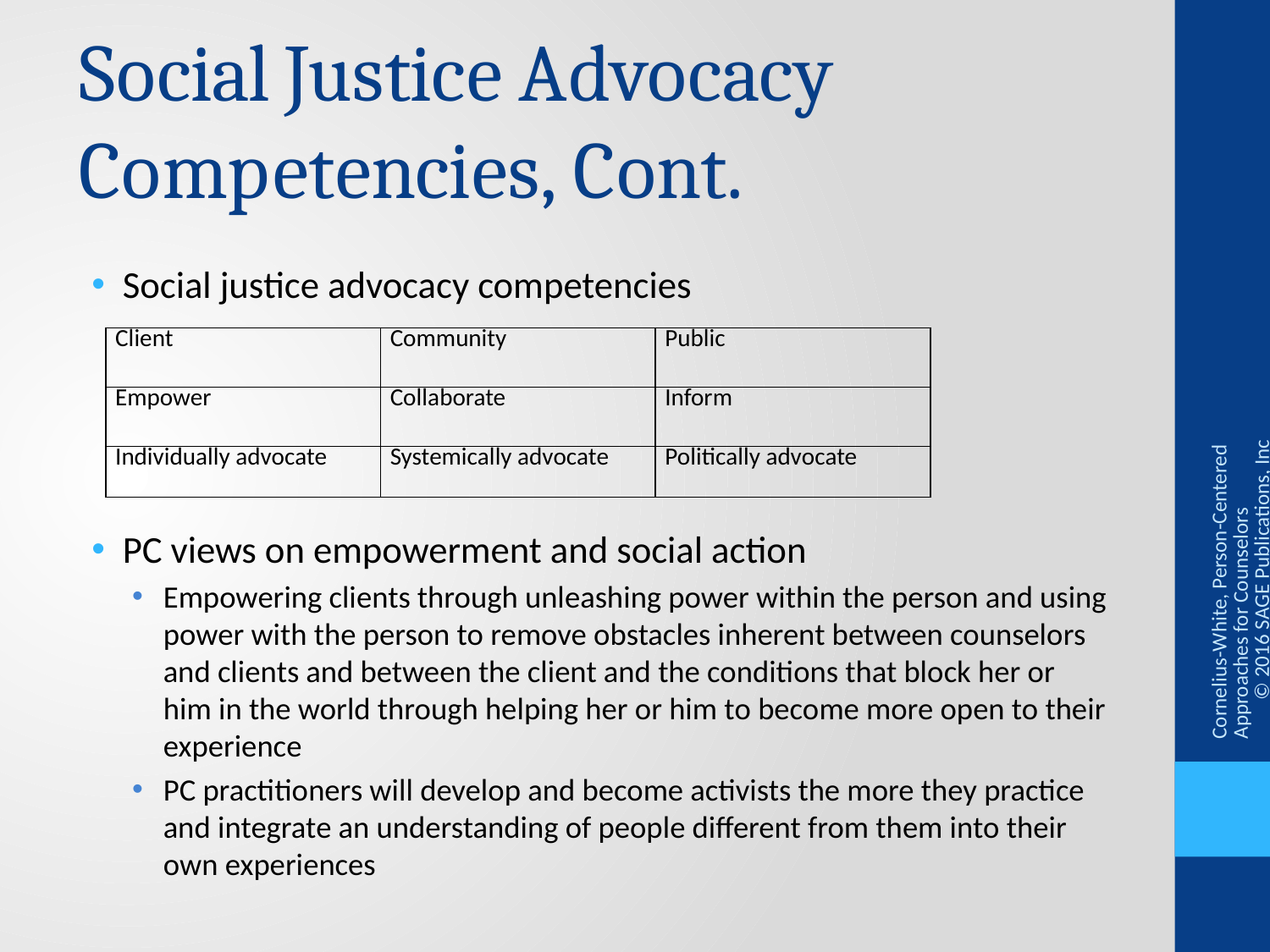

# Social Justice Advocacy Competencies, Cont.
Social justice advocacy competencies

PC views on empowerment and social action
Empowering clients through unleashing power within the person and using power with the person to remove obstacles inherent between counselors and clients and between the client and the conditions that block her or him in the world through helping her or him to become more open to their experience
PC practitioners will develop and become activists the more they practice and integrate an understanding of people different from them into their own experiences

| Client | Community | Public |
| --- | --- | --- |
| Empower | Collaborate | Inform |
| Individually advocate | Systemically advocate | Politically advocate |
Cornelius-White, Person-Centered Approaches for Counselors                      © 2016 SAGE Publications, Inc.